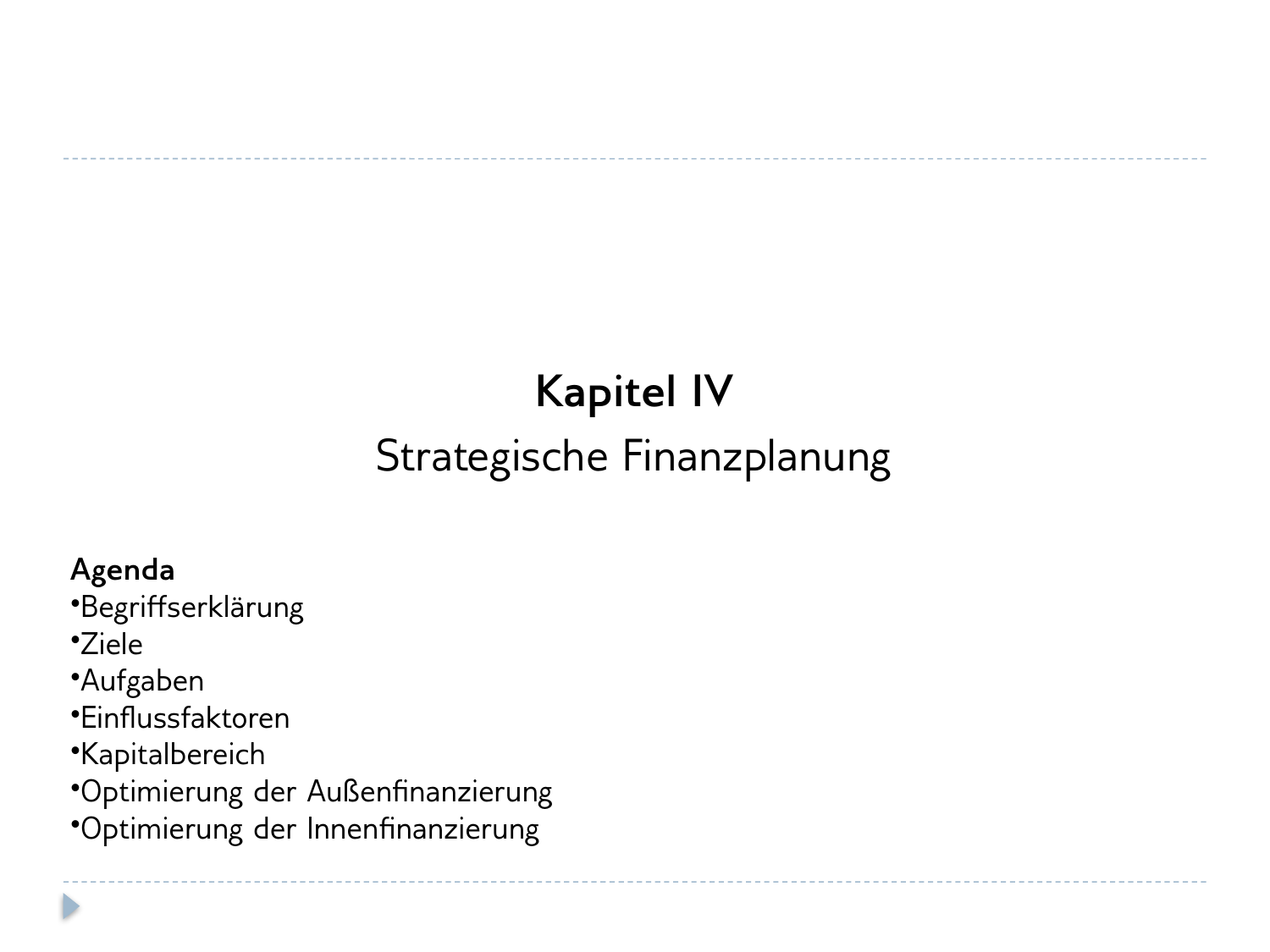

Kapitel IV
Strategische Finanzplanung

Agenda
Begriffserklärung
Ziele
Aufgaben
Einflussfaktoren
Kapitalbereich
Optimierung der Außenfinanzierung
Optimierung der Innenfinanzierung